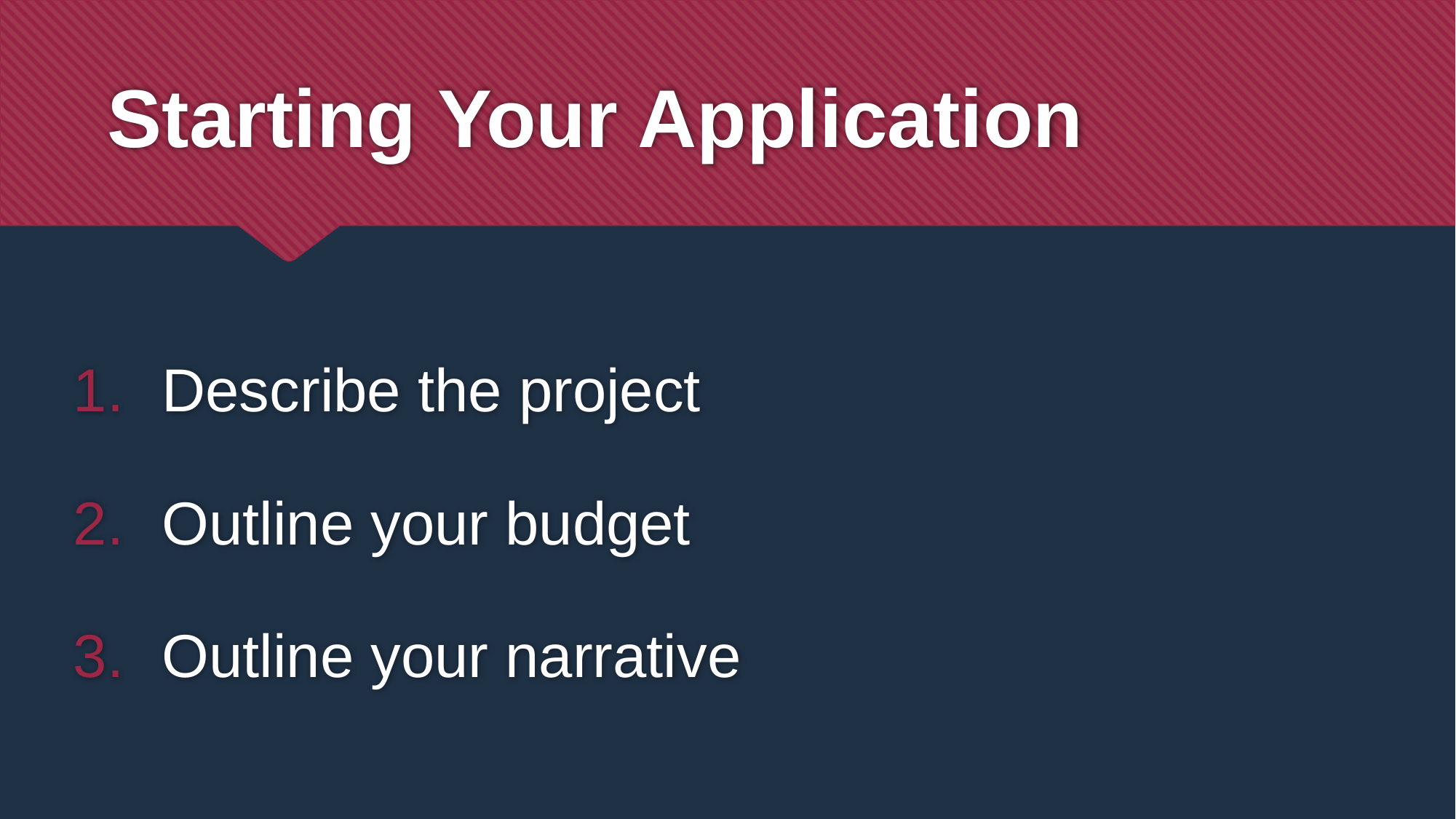

# Starting Your Application
Describe the project
Outline your budget
Outline your narrative